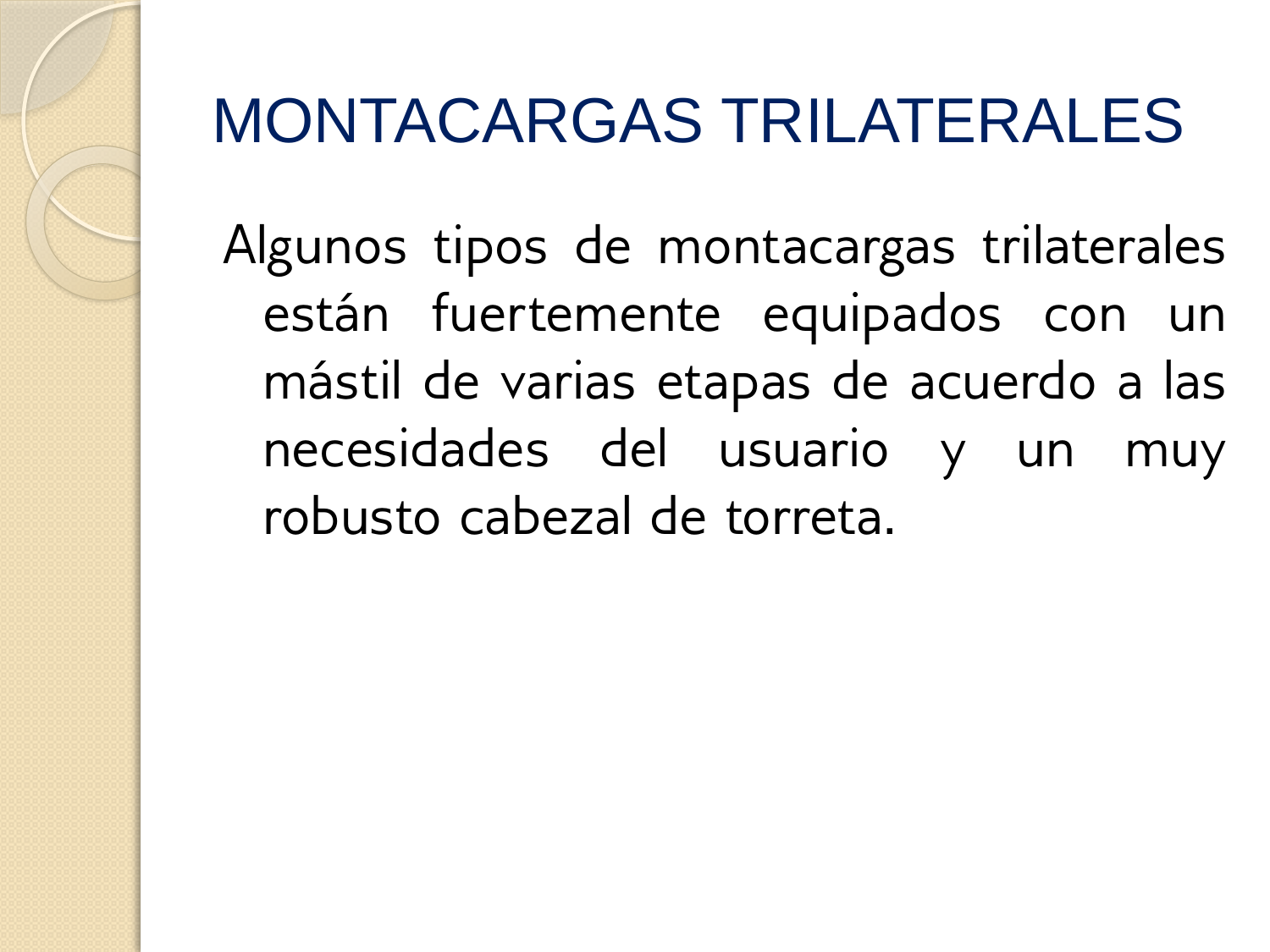

# MONTACARGAS TRILATERALES
Algunos tipos de montacargas trilaterales están fuertemente equipados con un mástil de varias etapas de acuerdo a las necesidades del usuario y un muy robusto cabezal de torreta.